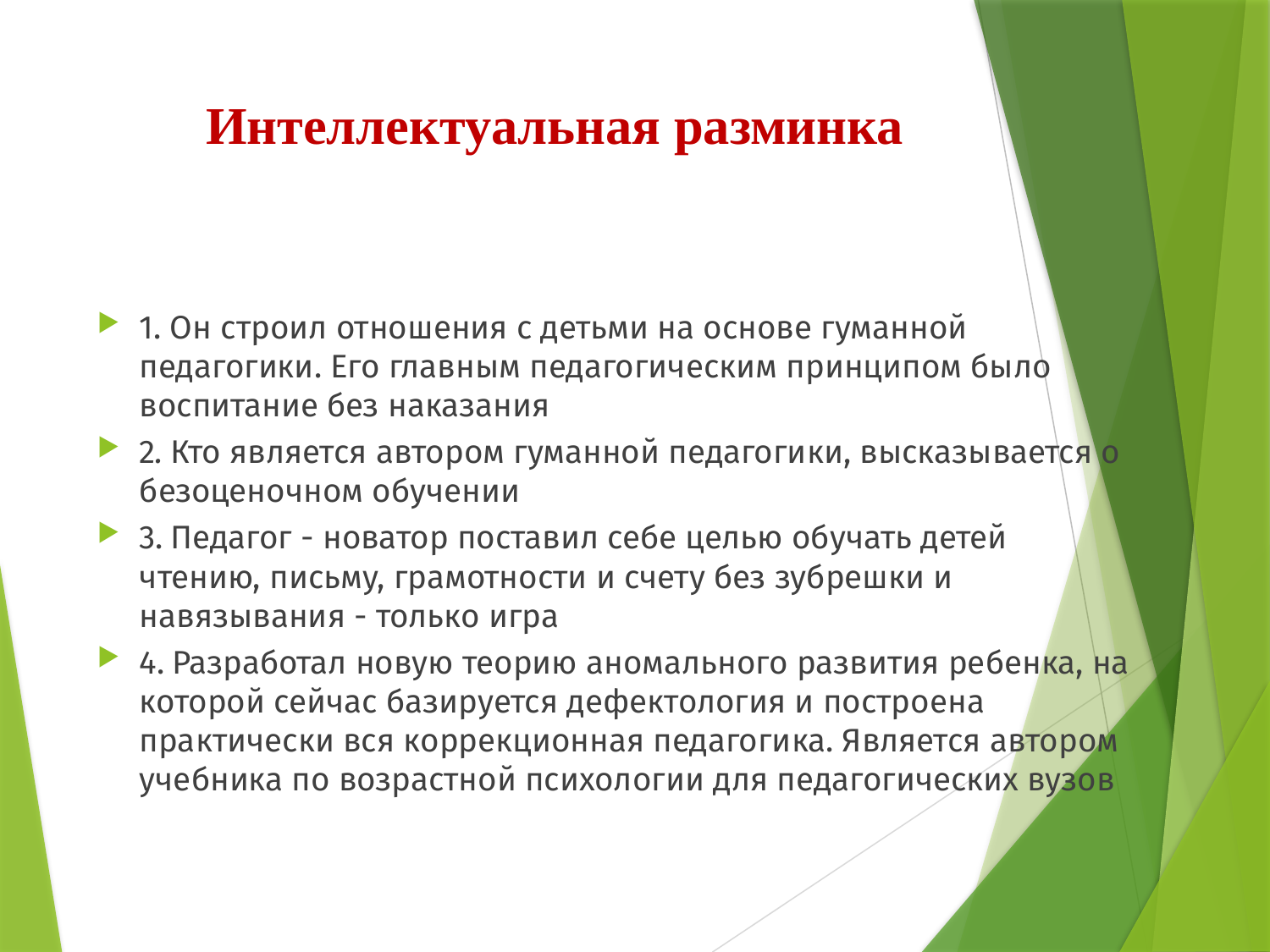

# Интеллектуальная разминка
1. Он строил отношения с детьми на основе гуманной педагогики. Его главным педагогическим принципом было воспитание без наказания
2. Кто является автором гуманной педагогики, высказывается о безоценочном обучении
3. Педагог - новатор поставил себе целью обучать детей чтению, письму, грамотности и счету без зубрешки и навязывания - только игра
4. Разработал новую теорию аномального развития ребенка, на которой сейчас базируется дефектология и построена практически вся коррекционная педагогика. Является автором учебника по возрастной психологии для педагогических вузов